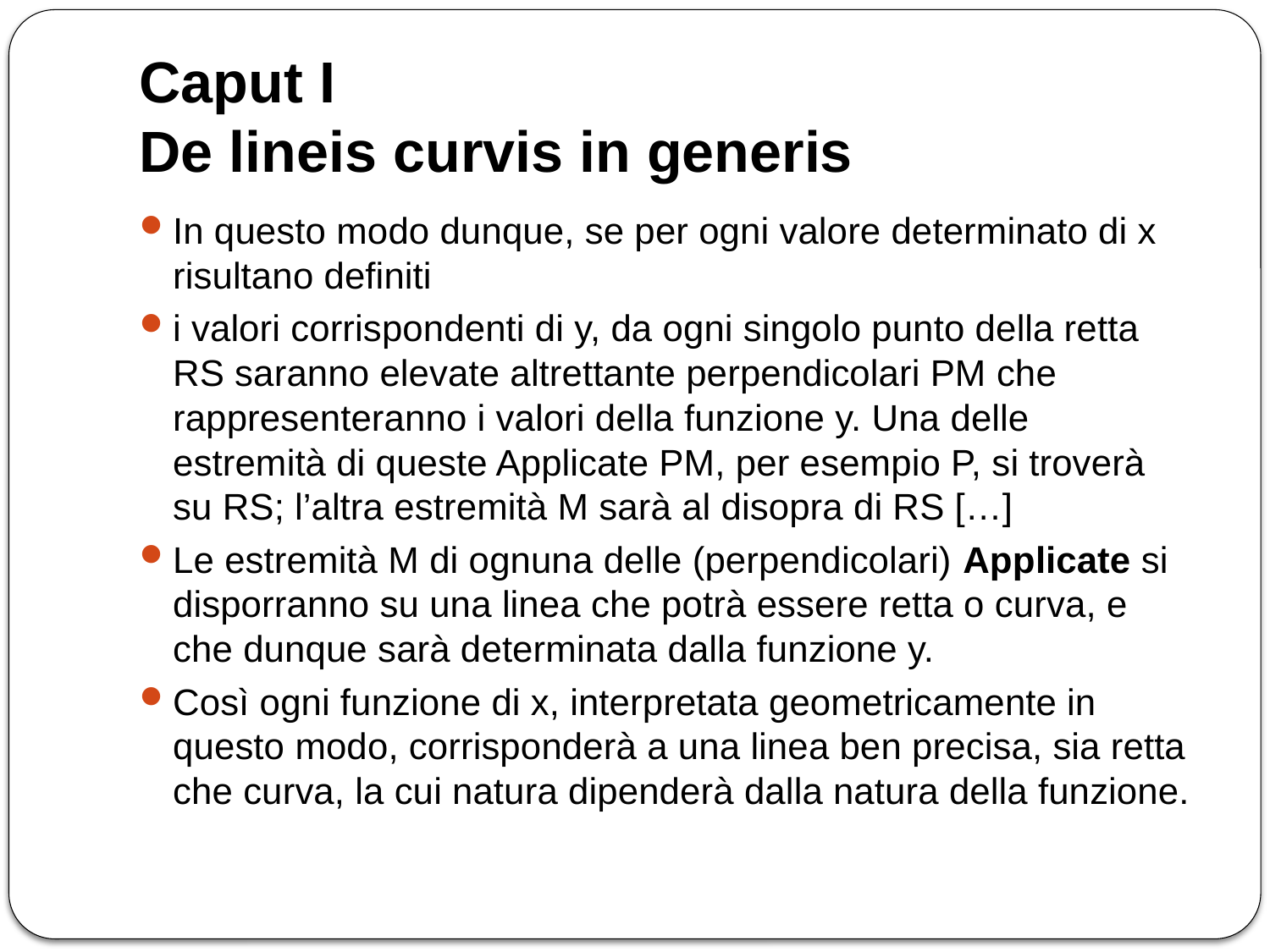

# Caput I De lineis curvis in generis
In questo modo dunque, se per ogni valore determinato di x risultano definiti
i valori corrispondenti di y, da ogni singolo punto della retta RS saranno elevate altrettante perpendicolari PM che rappresenteranno i valori della funzione y. Una delle estremità di queste Applicate PM, per esempio P, si troverà su RS; l’altra estremità M sarà al disopra di RS […]
Le estremità M di ognuna delle (perpendicolari) Applicate si disporranno su una linea che potrà essere retta o curva, e che dunque sarà determinata dalla funzione y.
Così ogni funzione di x, interpretata geometricamente in questo modo, corrisponderà a una linea ben precisa, sia retta che curva, la cui natura dipenderà dalla natura della funzione.